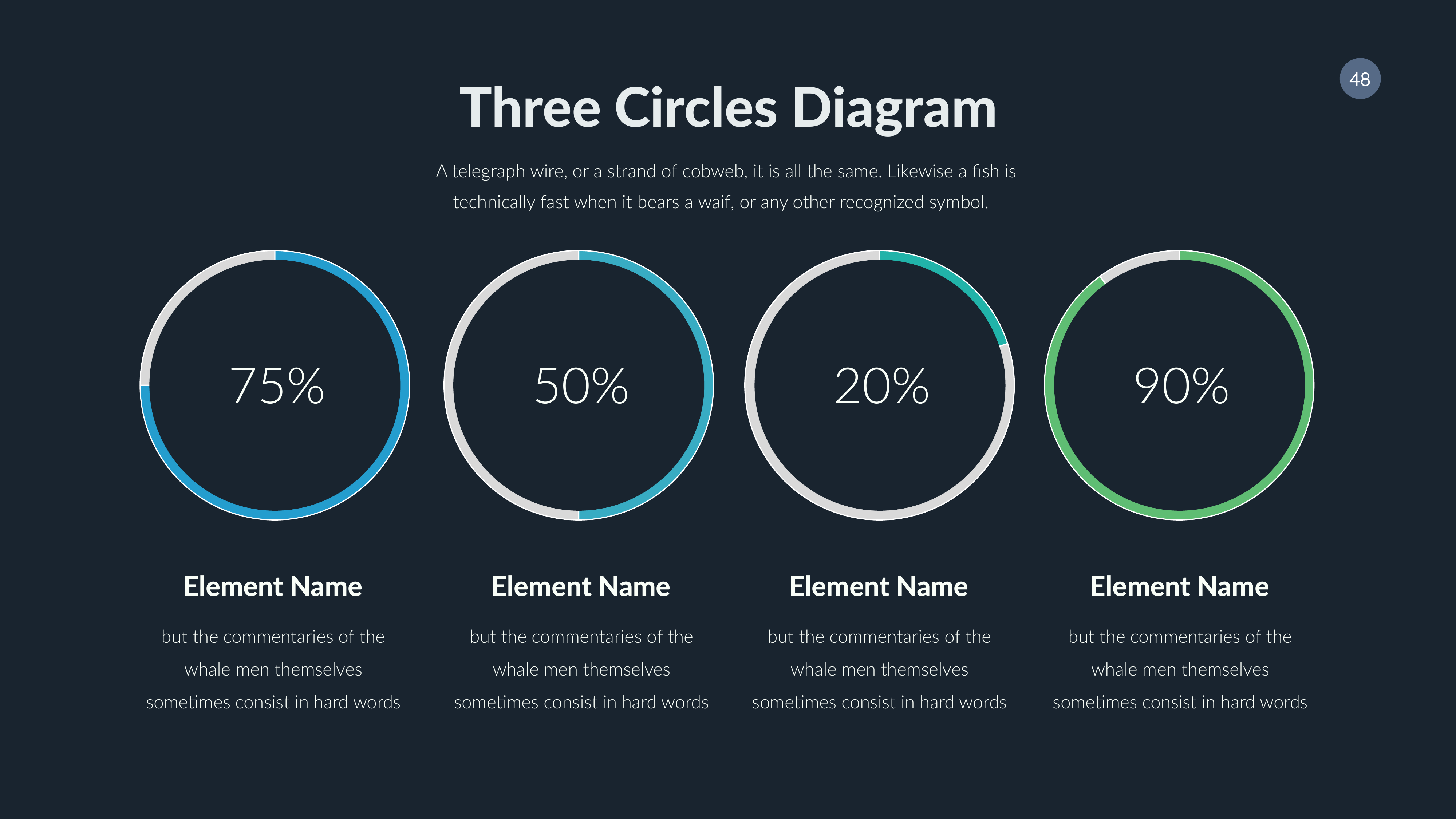

Three Circles Diagram
A telegraph wire, or a strand of cobweb, it is all the same. Likewise a fish is technically fast when it bears a waif, or any other recognized symbol.

### Chart

| Category | Sales |
|---|---|
| 1st Qtr | 75.0 |
| 2nd Qtr | 25.0 |

### Chart

| Category | Sales |
|---|---|
| 1st Qtr | 50.0 |
| 2nd Qtr | 50.0 |

### Chart

| Category | Sales |
|---|---|
| 1st Qtr | 20.0 |
| 2nd Qtr | 80.0 |

### Chart

| Category | Sales |
|---|---|
| 1st Qtr | 90.0 |
| 2nd Qtr | 10.0 |

75%
50%
20%
90%
Element Name
Element Name
Element Name
Element Name
but the commentaries of the whale men themselves sometimes consist in hard words
but the commentaries of the whale men themselves sometimes consist in hard words
but the commentaries of the whale men themselves sometimes consist in hard words
but the commentaries of the whale men themselves sometimes consist in hard words